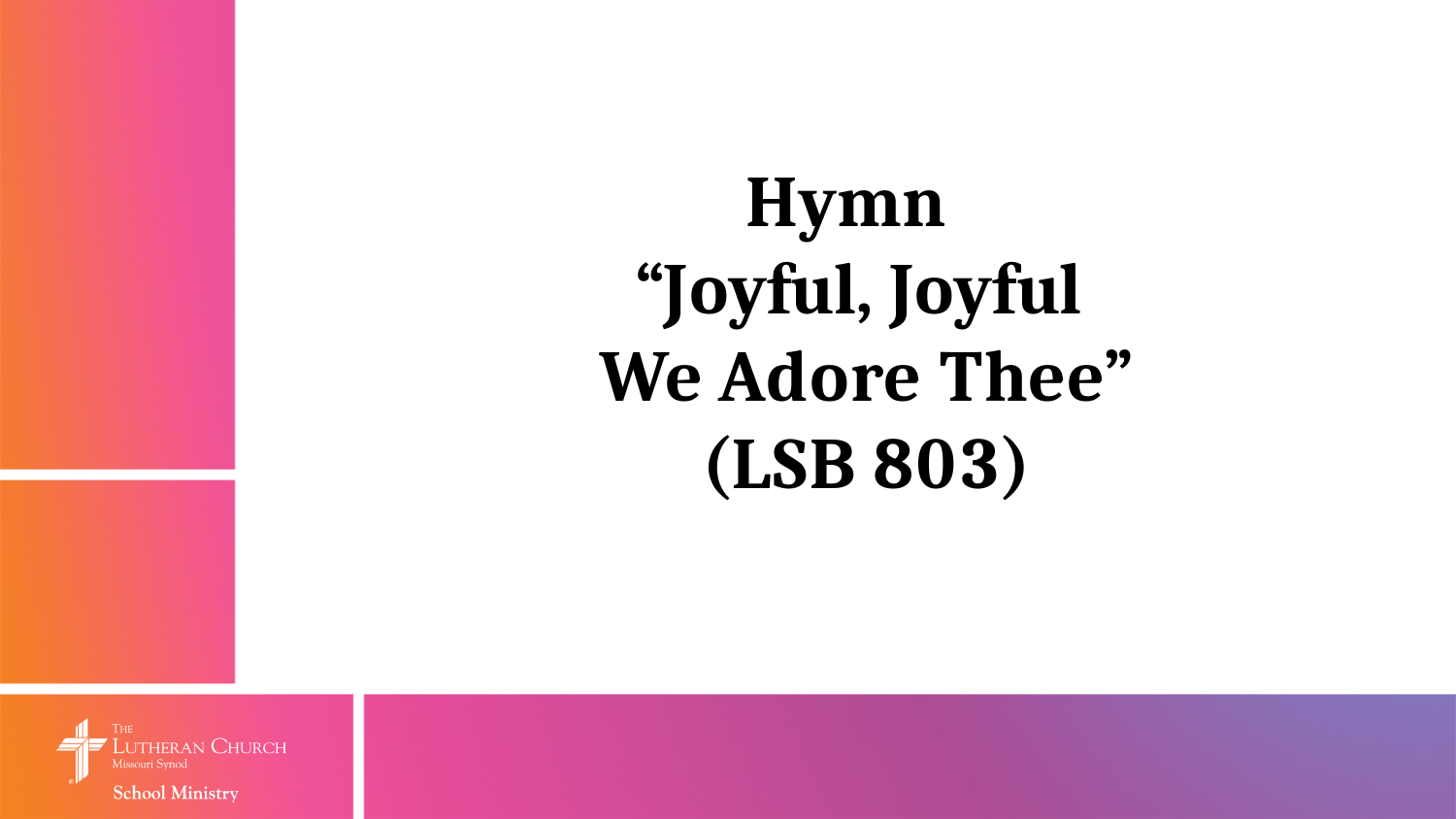

Hymn
“Joyful, Joyful
We Adore Thee”
(LSB 803)